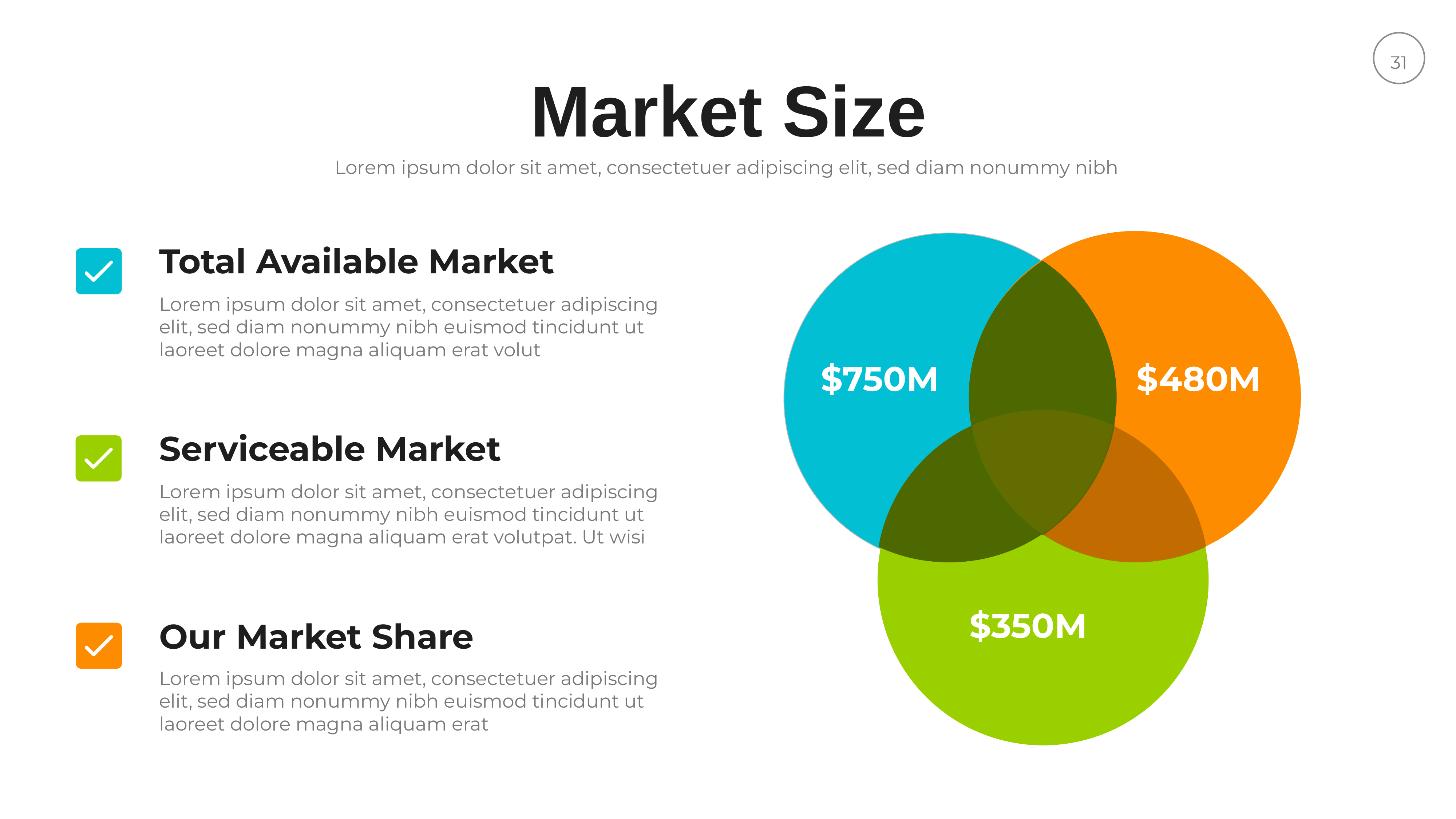

Market Size
Lorem ipsum dolor sit amet, consectetuer adipiscing elit, sed diam nonummy nibh

Total Available Market

Lorem ipsum dolor sit amet, consectetuer adipiscing elit, sed diam nonummy nibh euismod tincidunt ut laoreet dolore magna aliquam erat volut
$750M
$480M

Serviceable Market

Lorem ipsum dolor sit amet, consectetuer adipiscing elit, sed diam nonummy nibh euismod tincidunt ut laoreet dolore magna aliquam erat volutpat. Ut wisi
$350M
Our Market Share

Lorem ipsum dolor sit amet, consectetuer adipiscing elit, sed diam nonummy nibh euismod tincidunt ut laoreet dolore magna aliquam erat